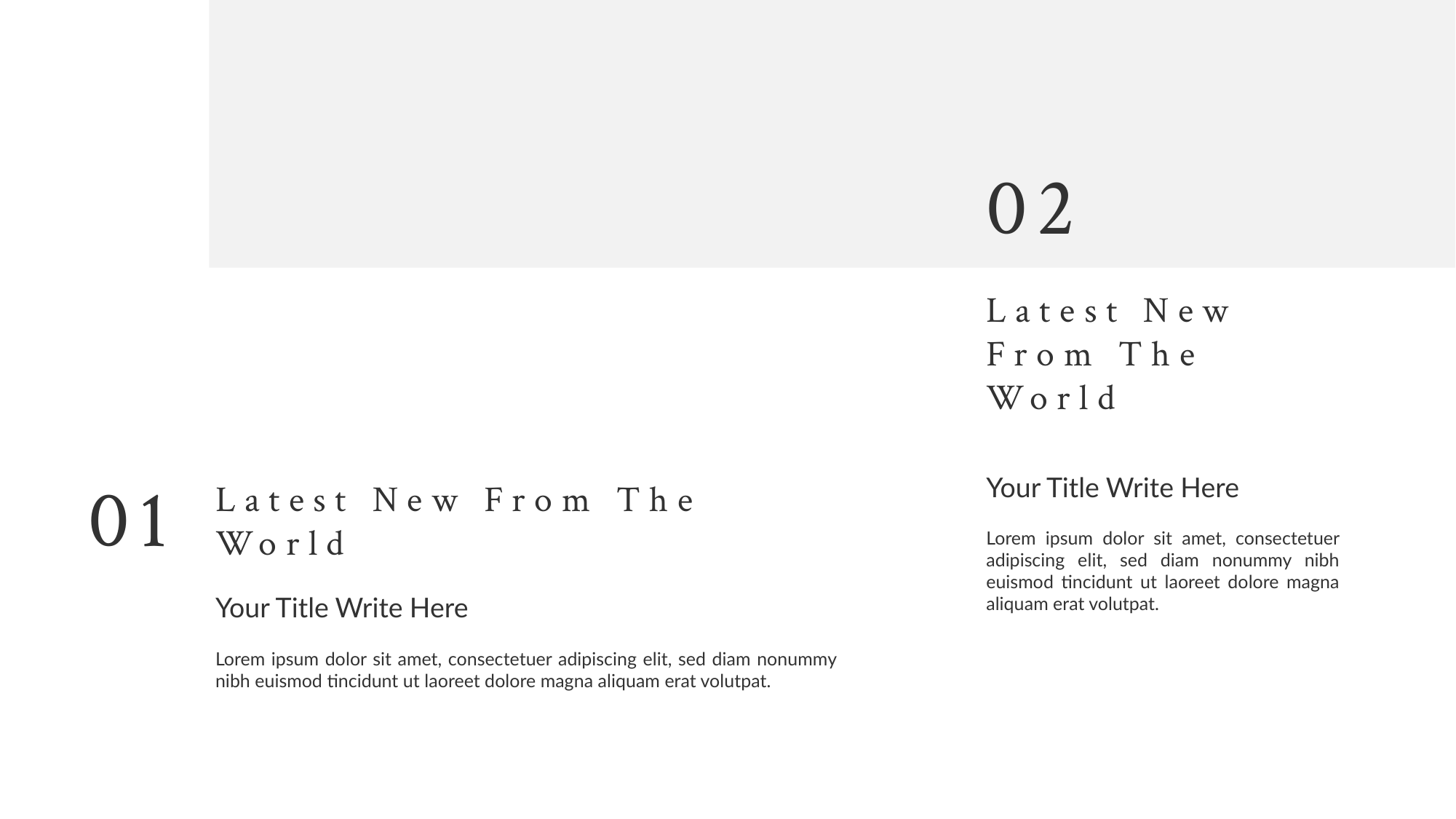

02
Latest New From The World
01
Your Title Write Here
Latest New From The World
Lorem ipsum dolor sit amet, consectetuer adipiscing elit, sed diam nonummy nibh euismod tincidunt ut laoreet dolore magna aliquam erat volutpat.
Your Title Write Here
Lorem ipsum dolor sit amet, consectetuer adipiscing elit, sed diam nonummy nibh euismod tincidunt ut laoreet dolore magna aliquam erat volutpat.